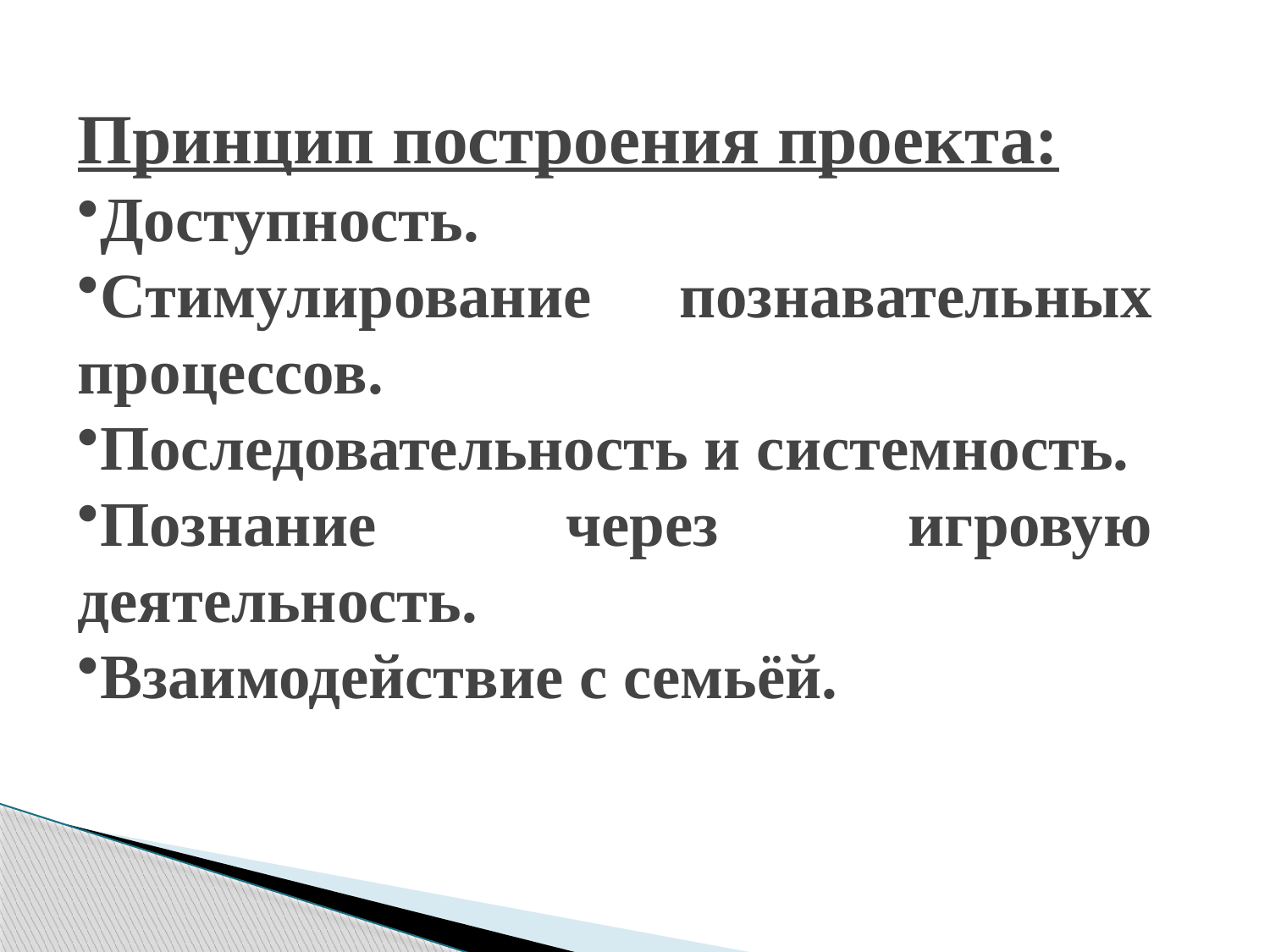

Принцип построения проекта:
Доступность.
Стимулирование познавательных процессов.
Последовательность и системность.
Познание через игровую деятельность.
Взаимодействие с семьёй.